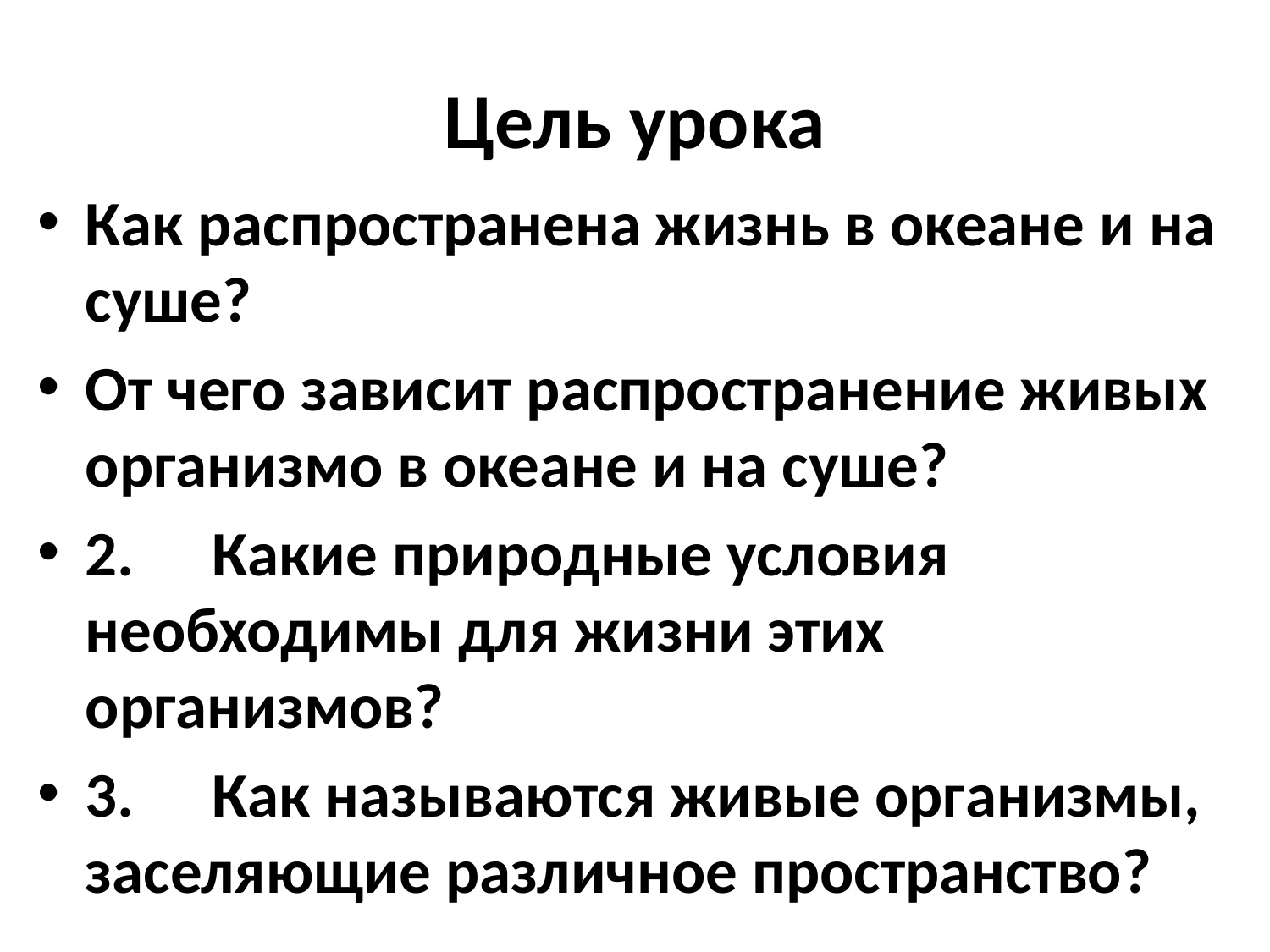

# Цель урока
Как распространена жизнь в океане и на суше?
От чего зависит распространение живых организмо в океане и на суше?
2.	Какие природные условия необходимы для жизни этих организмов?
3.	Как называются живые организмы, заселяющие различное пространство?